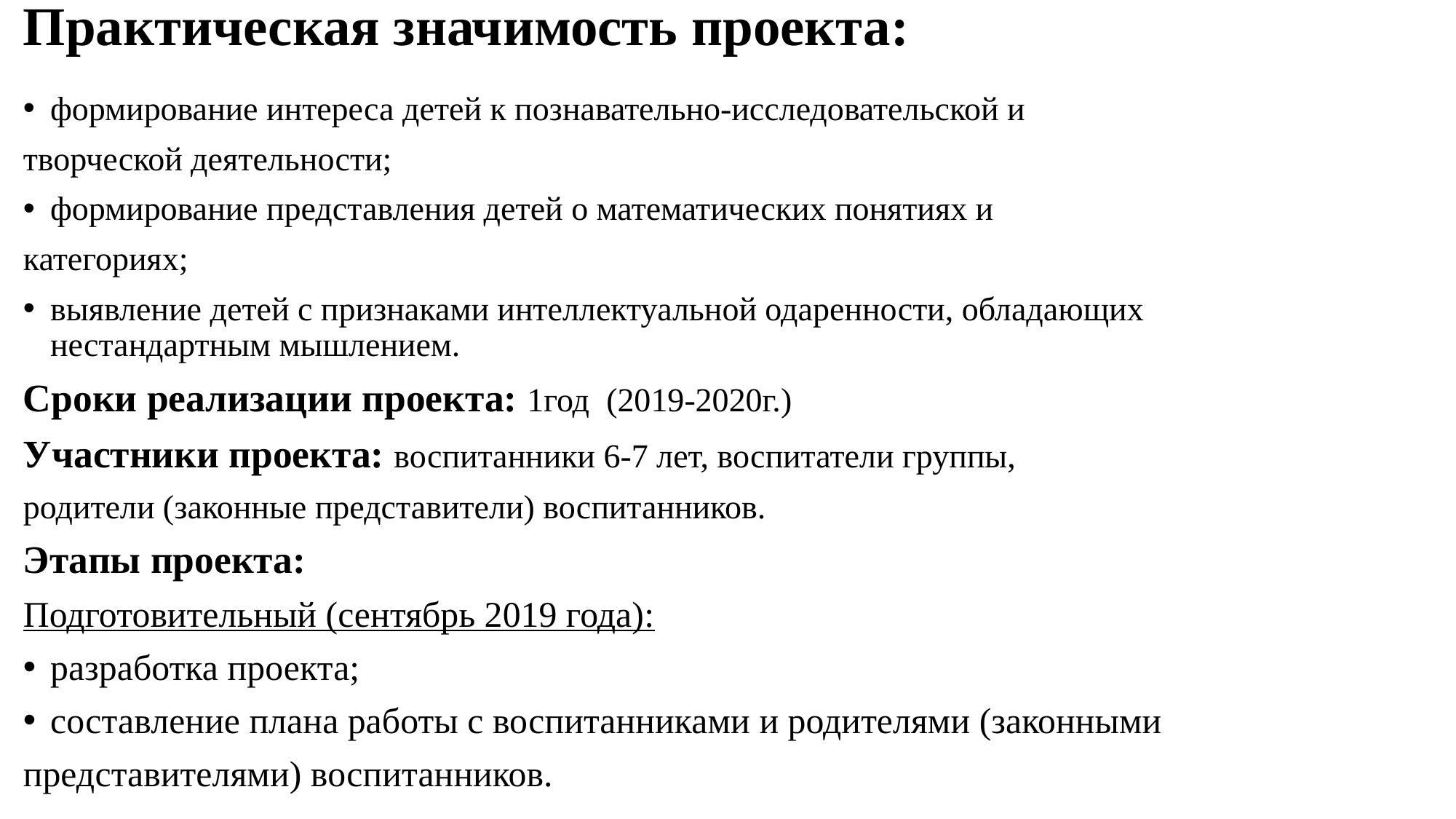

# Практическая значимость проекта:
формирование интереса детей к познавательно-исследовательской и
творческой деятельности;
формирование представления детей о математических понятиях и
категориях;
выявление детей с признаками интеллектуальной одаренности, обладающих нестандартным мышлением.
Сроки реализации проекта: 1год  (2019-2020г.)
Участники проекта: воспитанники 6-7 лет, воспитатели группы,
родители (законные представители) воспитанников.
Этапы проекта:
Подготовительный (сентябрь 2019 года):
разработка проекта;
составление плана работы с воспитанниками и родителями (законными
представителями) воспитанников.